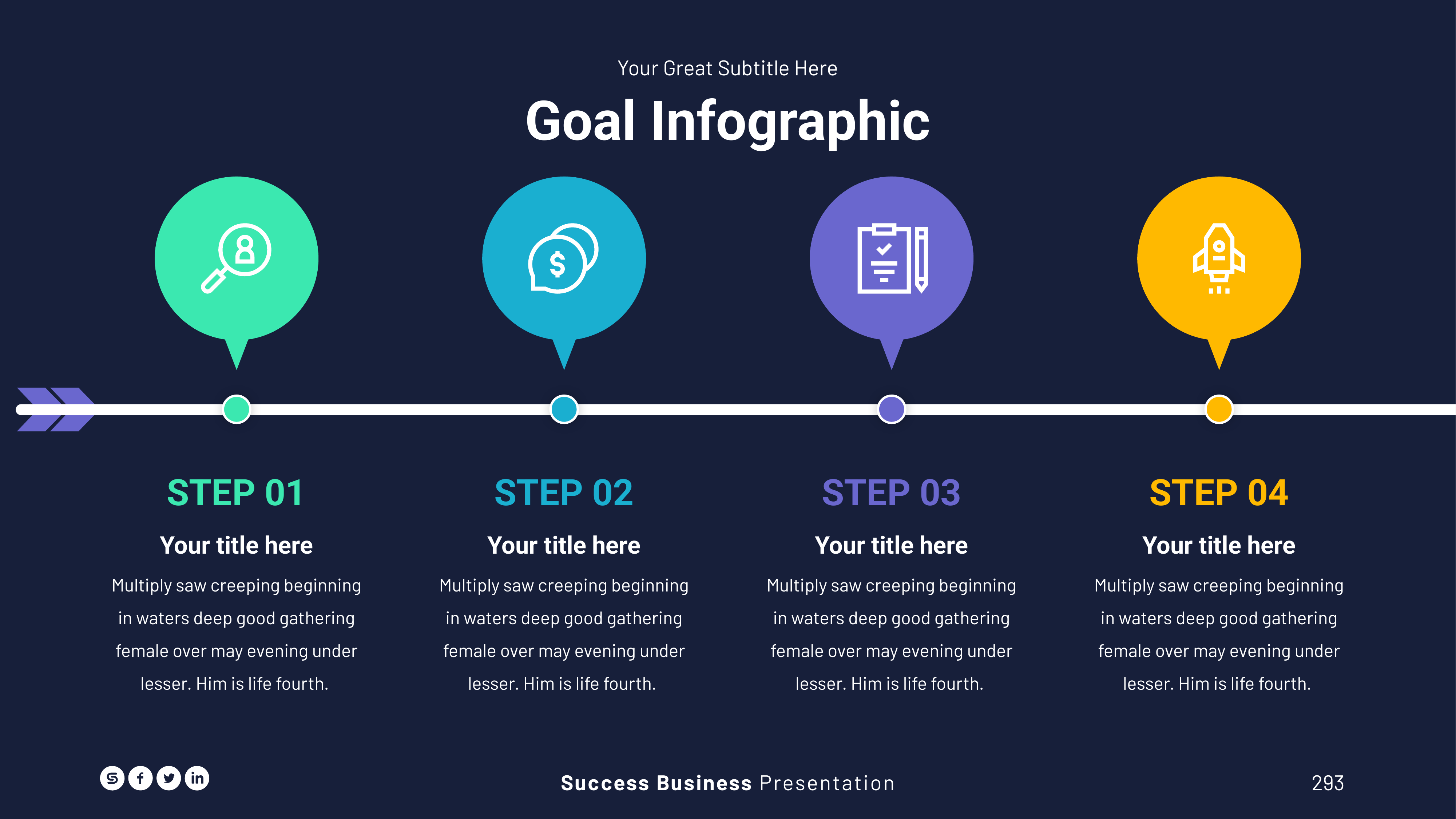

Your Great Subtitle Here
Goal Infographic

STEP 01
STEP 02
STEP 03
STEP 04
Your title here
Multiply saw creeping beginning in waters deep good gathering female over may evening under lesser. Him is life fourth.
Your title here
Multiply saw creeping beginning in waters deep good gathering female over may evening under lesser. Him is life fourth.
Your title here
Multiply saw creeping beginning in waters deep good gathering female over may evening under lesser. Him is life fourth.
Your title here
Multiply saw creeping beginning in waters deep good gathering female over may evening under lesser. Him is life fourth.